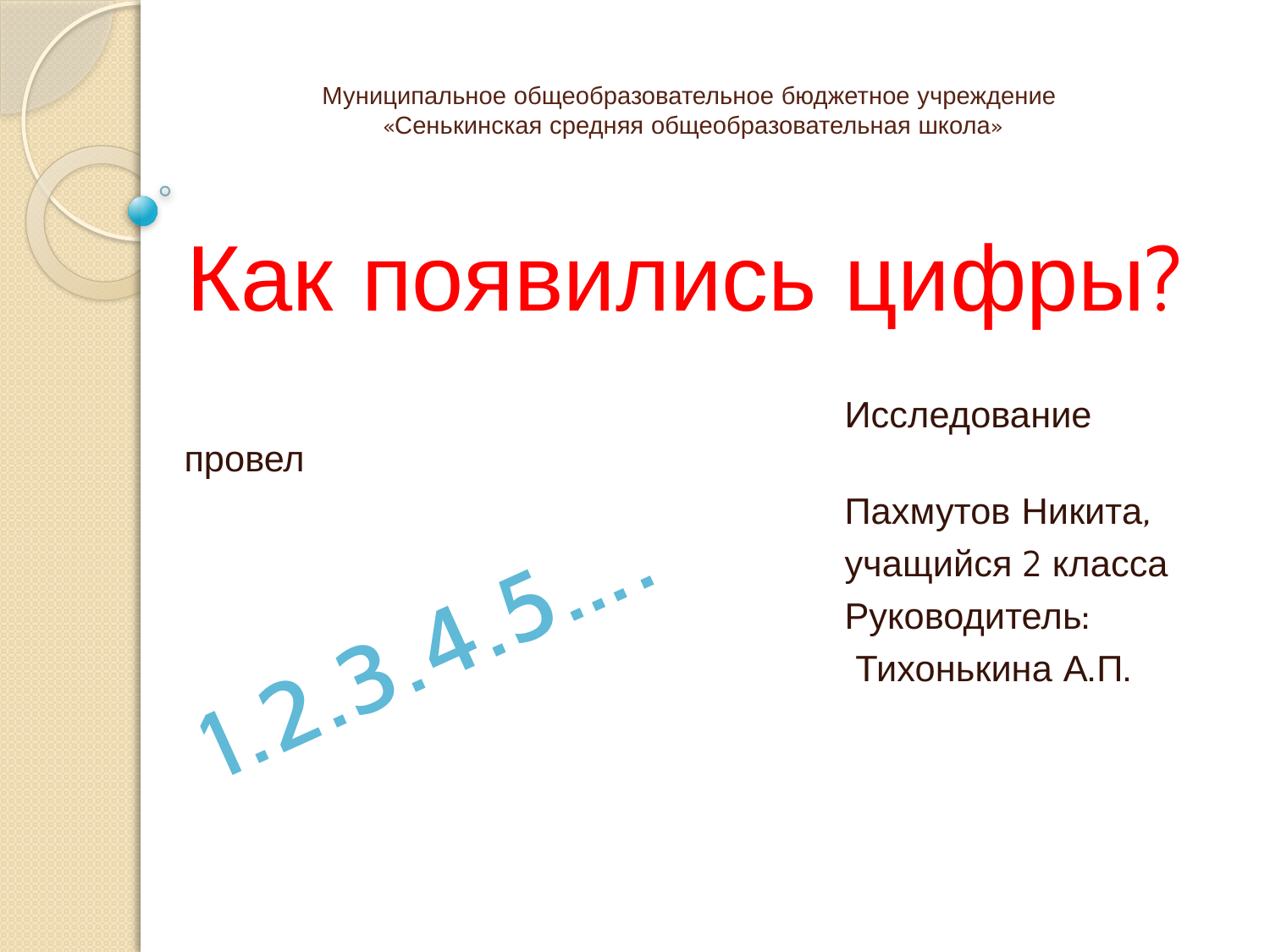

# Муниципальное общеобразовательное бюджетное учреждение «Сенькинская средняя общеобразовательная школа»
Как появились цифры?

                                                            Исследование провел
                                                            Пахмутов Никита,
                                                            учащийся 2 класса
                                                            Руководитель:
                                                             Тихонькина А.П.

1.2.3.4.5….